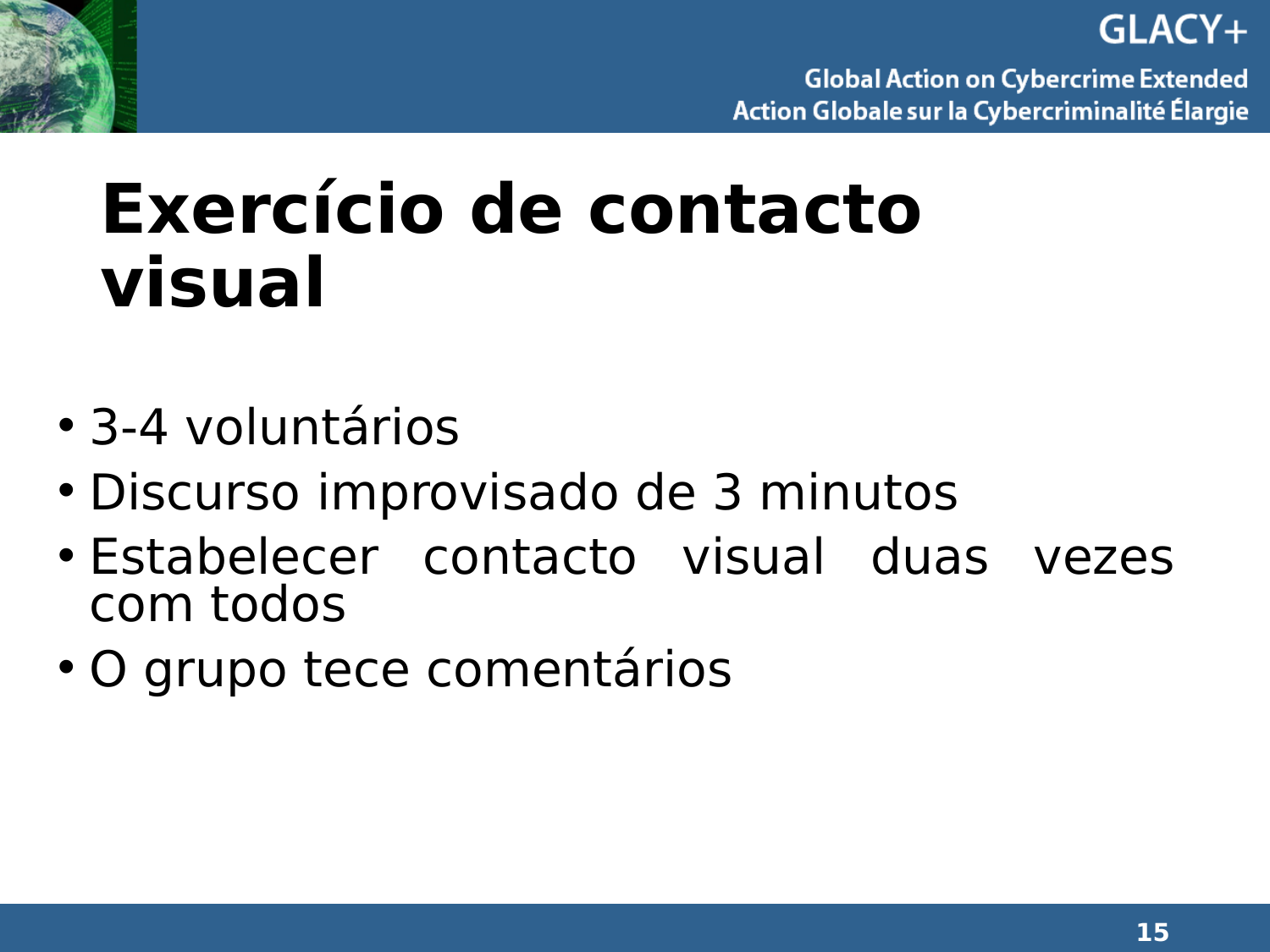

# Exercício de contacto visual

3-4 voluntários
Discurso improvisado de 3 minutos
Estabelecer contacto visual duas vezes com todos
O grupo tece comentários

15